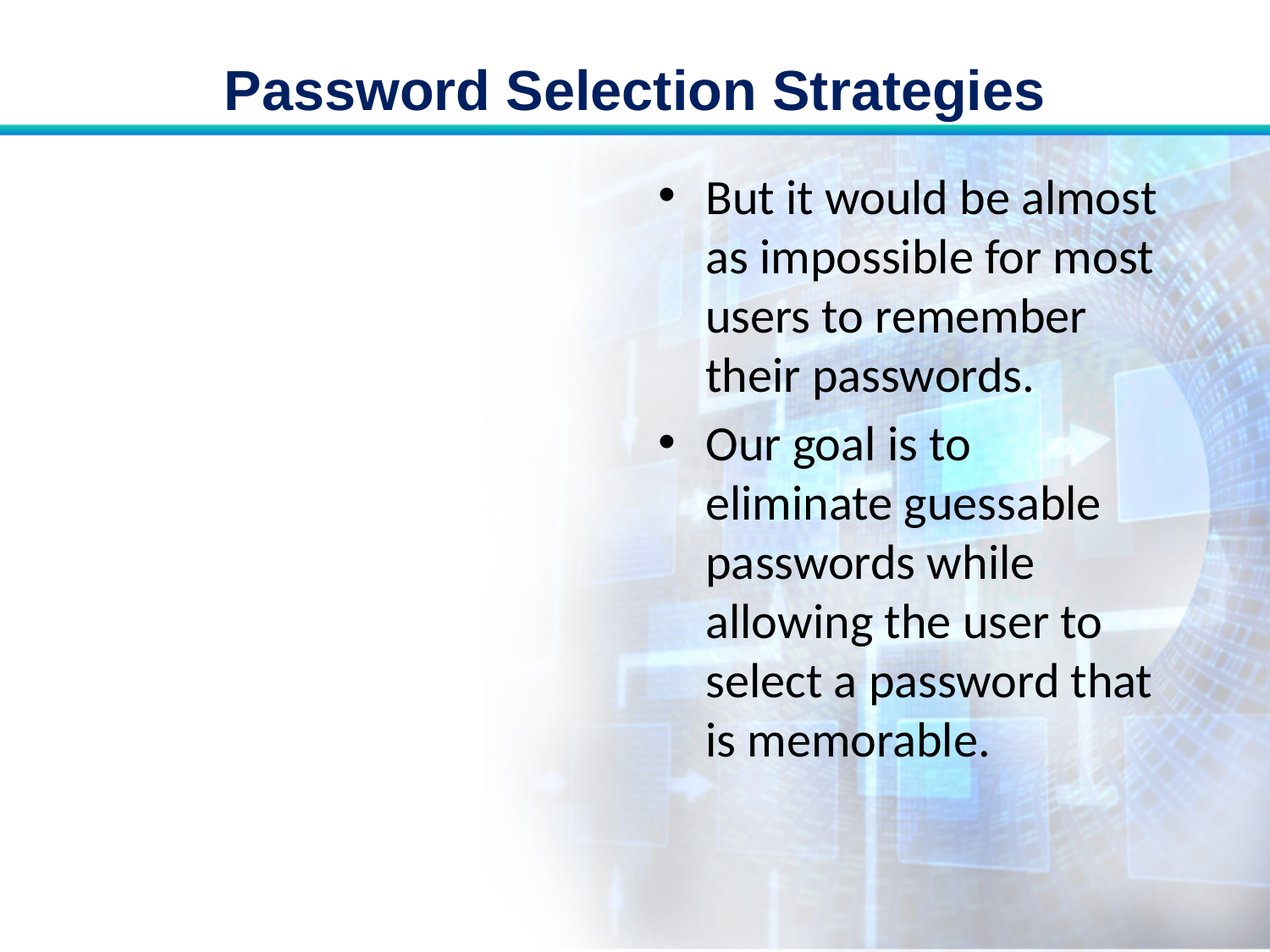

# Password Selection Strategies
But it would be almost as impossible for most users to remember their passwords.
Our goal is to eliminate guessable passwords while allowing the user to select a password that is memorable.